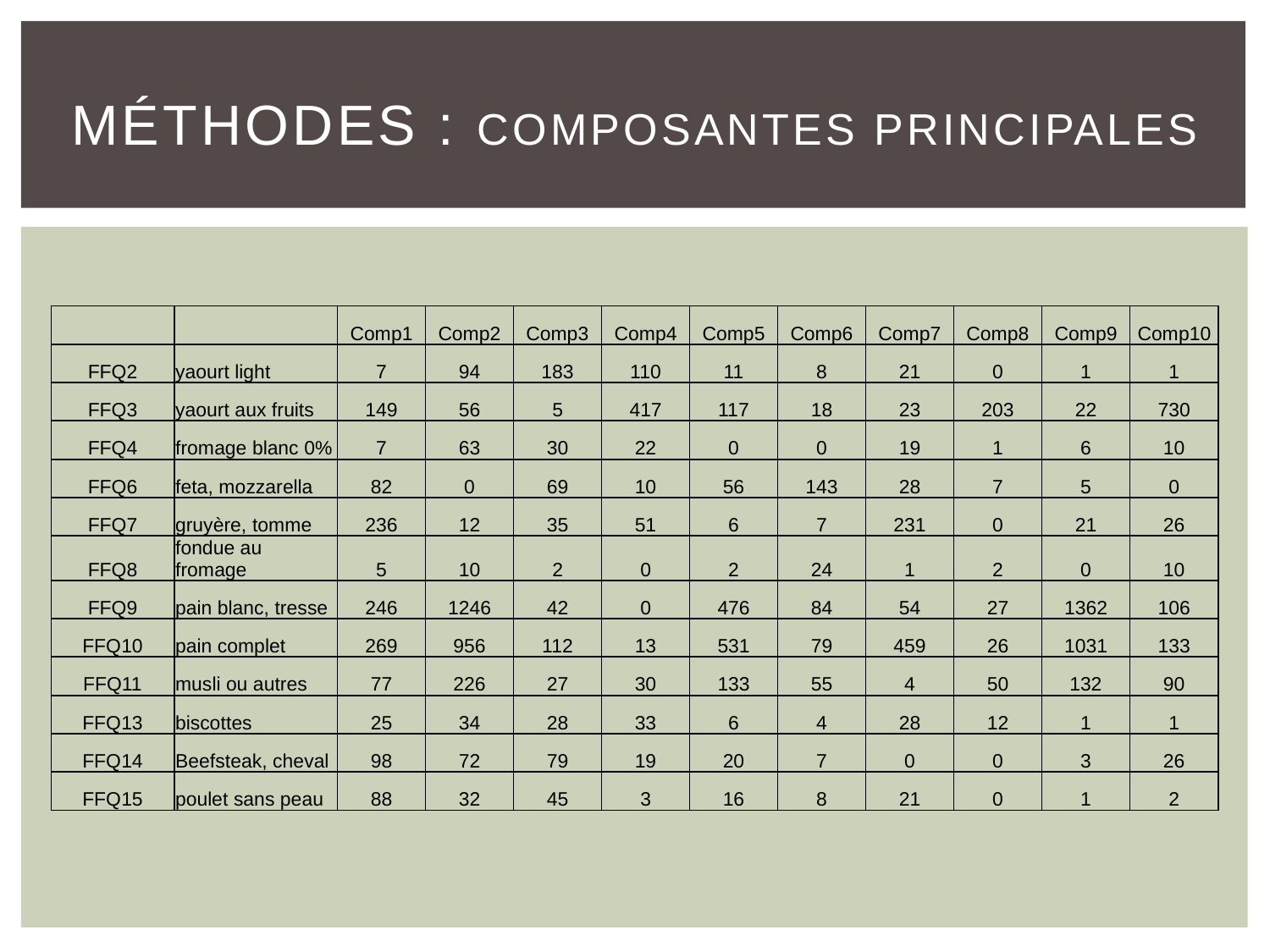

# Méthodes : composantes Principales
|  |  | Comp1 | Comp2 | Comp3 | Comp4 | Comp5 | Comp6 | Comp7 | Comp8 | Comp9 | Comp10 |
| --- | --- | --- | --- | --- | --- | --- | --- | --- | --- | --- | --- |
| FFQ2 | yaourt light | 7 | 94 | 183 | 110 | 11 | 8 | 21 | 0 | 1 | 1 |
| FFQ3 | yaourt aux fruits | 149 | 56 | 5 | 417 | 117 | 18 | 23 | 203 | 22 | 730 |
| FFQ4 | fromage blanc 0% | 7 | 63 | 30 | 22 | 0 | 0 | 19 | 1 | 6 | 10 |
| FFQ6 | feta, mozzarella | 82 | 0 | 69 | 10 | 56 | 143 | 28 | 7 | 5 | 0 |
| FFQ7 | gruyère, tomme | 236 | 12 | 35 | 51 | 6 | 7 | 231 | 0 | 21 | 26 |
| FFQ8 | fondue au fromage | 5 | 10 | 2 | 0 | 2 | 24 | 1 | 2 | 0 | 10 |
| FFQ9 | pain blanc, tresse | 246 | 1246 | 42 | 0 | 476 | 84 | 54 | 27 | 1362 | 106 |
| FFQ10 | pain complet | 269 | 956 | 112 | 13 | 531 | 79 | 459 | 26 | 1031 | 133 |
| FFQ11 | musli ou autres | 77 | 226 | 27 | 30 | 133 | 55 | 4 | 50 | 132 | 90 |
| FFQ13 | biscottes | 25 | 34 | 28 | 33 | 6 | 4 | 28 | 12 | 1 | 1 |
| FFQ14 | Beefsteak, cheval | 98 | 72 | 79 | 19 | 20 | 7 | 0 | 0 | 3 | 26 |
| FFQ15 | poulet sans peau | 88 | 32 | 45 | 3 | 16 | 8 | 21 | 0 | 1 | 2 |